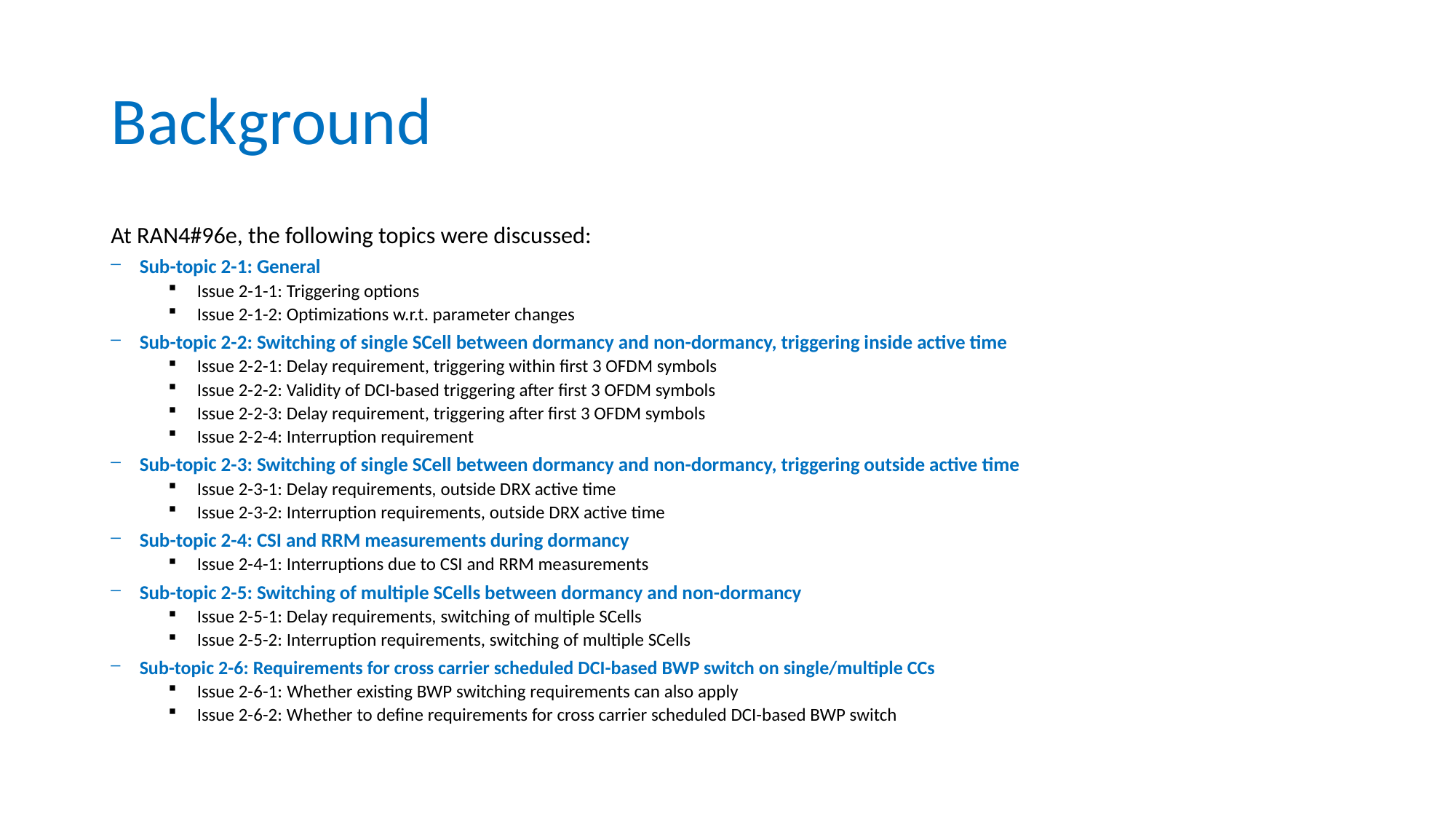

# Background
At RAN4#96e, the following topics were discussed:
Sub-topic 2-1: General
Issue 2-1-1: Triggering options
Issue 2-1-2: Optimizations w.r.t. parameter changes
Sub-topic 2-2: Switching of single SCell between dormancy and non-dormancy, triggering inside active time
Issue 2-2-1: Delay requirement, triggering within first 3 OFDM symbols
Issue 2-2-2: Validity of DCI-based triggering after first 3 OFDM symbols
Issue 2-2-3: Delay requirement, triggering after first 3 OFDM symbols
Issue 2-2-4: Interruption requirement
Sub-topic 2-3: Switching of single SCell between dormancy and non-dormancy, triggering outside active time
Issue 2-3-1: Delay requirements, outside DRX active time
Issue 2-3-2: Interruption requirements, outside DRX active time
Sub-topic 2-4: CSI and RRM measurements during dormancy
Issue 2-4-1: Interruptions due to CSI and RRM measurements
Sub-topic 2-5: Switching of multiple SCells between dormancy and non-dormancy
Issue 2-5-1: Delay requirements, switching of multiple SCells
Issue 2-5-2: Interruption requirements, switching of multiple SCells
Sub-topic 2-6: Requirements for cross carrier scheduled DCI-based BWP switch on single/multiple CCs
Issue 2-6-1: Whether existing BWP switching requirements can also apply
Issue 2-6-2: Whether to define requirements for cross carrier scheduled DCI-based BWP switch